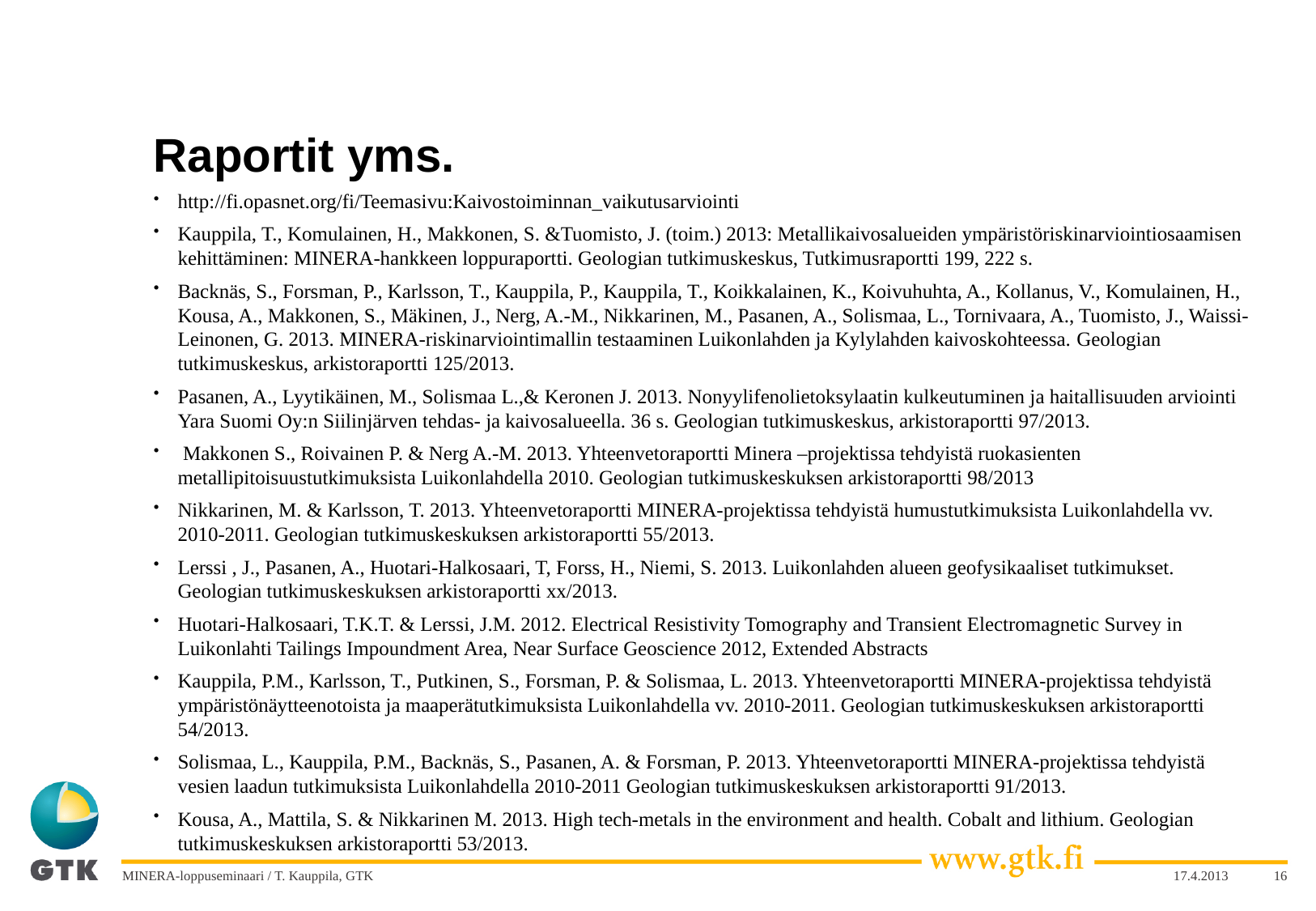

# Raportit yms.
http://fi.opasnet.org/fi/Teemasivu:Kaivostoiminnan_vaikutusarviointi
Kauppila, T., Komulainen, H., Makkonen, S. &Tuomisto, J. (toim.) 2013: Metallikaivosalueiden ympäristöriskinarviointiosaamisen kehittäminen: MINERA-hankkeen loppuraportti. Geologian tutkimuskeskus, Tutkimusraportti 199, 222 s.
Backnäs, S., Forsman, P., Karlsson, T., Kauppila, P., Kauppila, T., Koikkalainen, K., Koivuhuhta, A., Kollanus, V., Komulainen, H., Kousa, A., Makkonen, S., Mäkinen, J., Nerg, A.-M., Nikkarinen, M., Pasanen, A., Solismaa, L., Tornivaara, A., Tuomisto, J., Waissi-Leinonen, G. 2013. MINERA-riskinarviointimallin testaaminen Luikonlahden ja Kylylahden kaivoskohteessa. Geologian tutkimuskeskus, arkistoraportti 125/2013.
Pasanen, A., Lyytikäinen, M., Solismaa L.,& Keronen J. 2013. Nonyylifenolietoksylaatin kulkeutuminen ja haitallisuuden arviointi Yara Suomi Oy:n Siilinjärven tehdas- ja kaivosalueella. 36 s. Geologian tutkimuskeskus, arkistoraportti 97/2013.
 Makkonen S., Roivainen P. & Nerg A.-M. 2013. Yhteenvetoraportti Minera –projektissa tehdyistä ruokasienten metallipitoisuustutkimuksista Luikonlahdella 2010. Geologian tutkimuskeskuksen arkistoraportti 98/2013
Nikkarinen, M. & Karlsson, T. 2013. Yhteenvetoraportti MINERA-projektissa tehdyistä humustutkimuksista Luikonlahdella vv. 2010-2011. Geologian tutkimuskeskuksen arkistoraportti 55/2013.
Lerssi , J., Pasanen, A., Huotari-Halkosaari, T, Forss, H., Niemi, S. 2013. Luikonlahden alueen geofysikaaliset tutkimukset. Geologian tutkimuskeskuksen arkistoraportti xx/2013.
Huotari-Halkosaari, T.K.T. & Lerssi, J.M. 2012. Electrical Resistivity Tomography and Transient Electromagnetic Survey in Luikonlahti Tailings Impoundment Area, Near Surface Geoscience 2012, Extended Abstracts
Kauppila, P.M., Karlsson, T., Putkinen, S., Forsman, P. & Solismaa, L. 2013. Yhteenvetoraportti MINERA-projektissa tehdyistä ympäristönäytteenotoista ja maaperätutkimuksista Luikonlahdella vv. 2010-2011. Geologian tutkimuskeskuksen arkistoraportti 54/2013.
Solismaa, L., Kauppila, P.M., Backnäs, S., Pasanen, A. & Forsman, P. 2013. Yhteenvetoraportti MINERA-projektissa tehdyistä vesien laadun tutkimuksista Luikonlahdella 2010-2011 Geologian tutkimuskeskuksen arkistoraportti 91/2013.
Kousa, A., Mattila, S. & Nikkarinen M. 2013. High tech-metals in the environment and health. Cobalt and lithium. Geologian tutkimuskeskuksen arkistoraportti 53/2013.
MINERA-loppuseminaari / T. Kauppila, GTK
17.4.2013
16